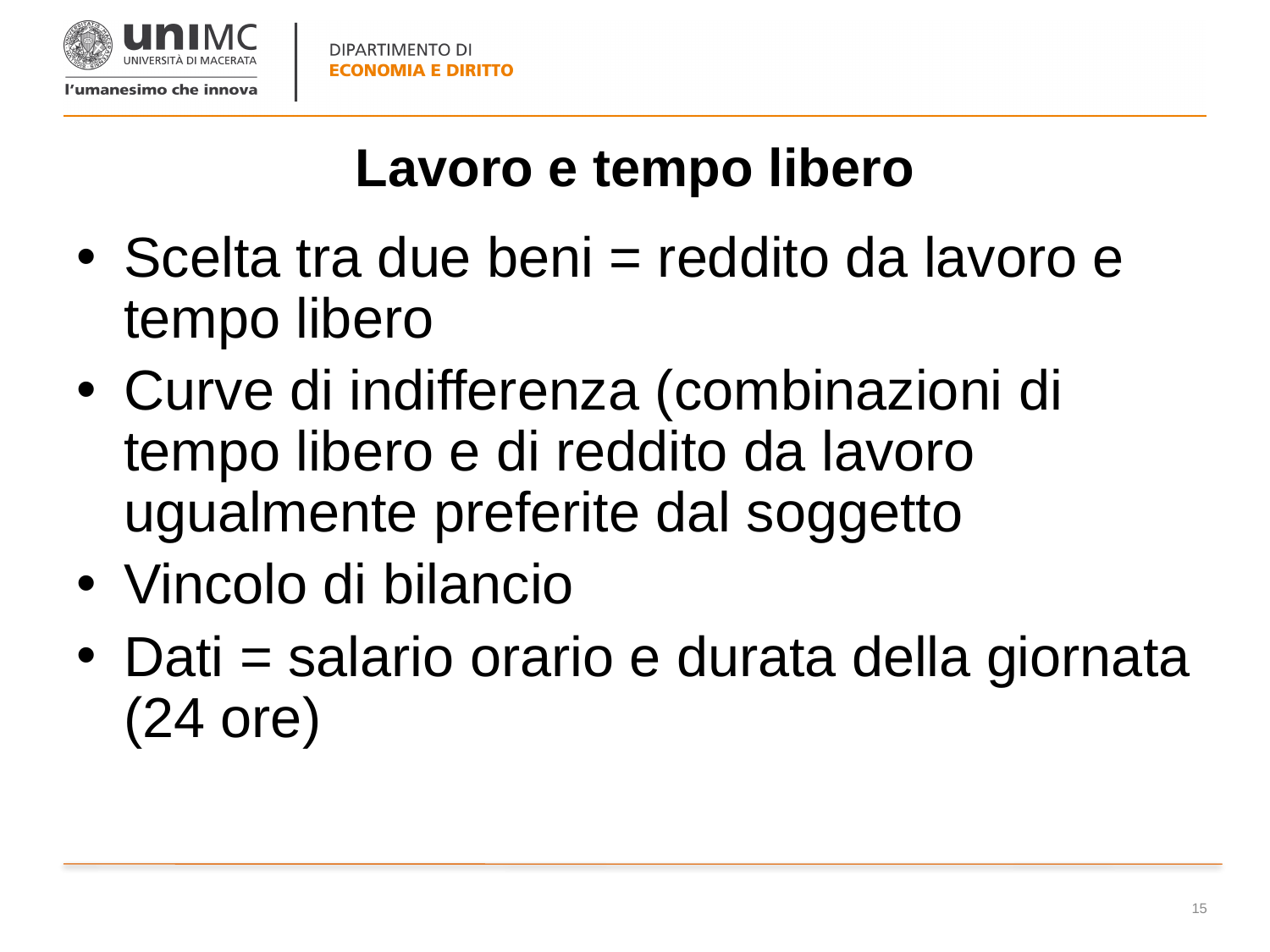

# Lavoro e tempo libero
Scelta tra due beni = reddito da lavoro e tempo libero
Curve di indifferenza (combinazioni di tempo libero e di reddito da lavoro ugualmente preferite dal soggetto
Vincolo di bilancio
Dati = salario orario e durata della giornata (24 ore)
15